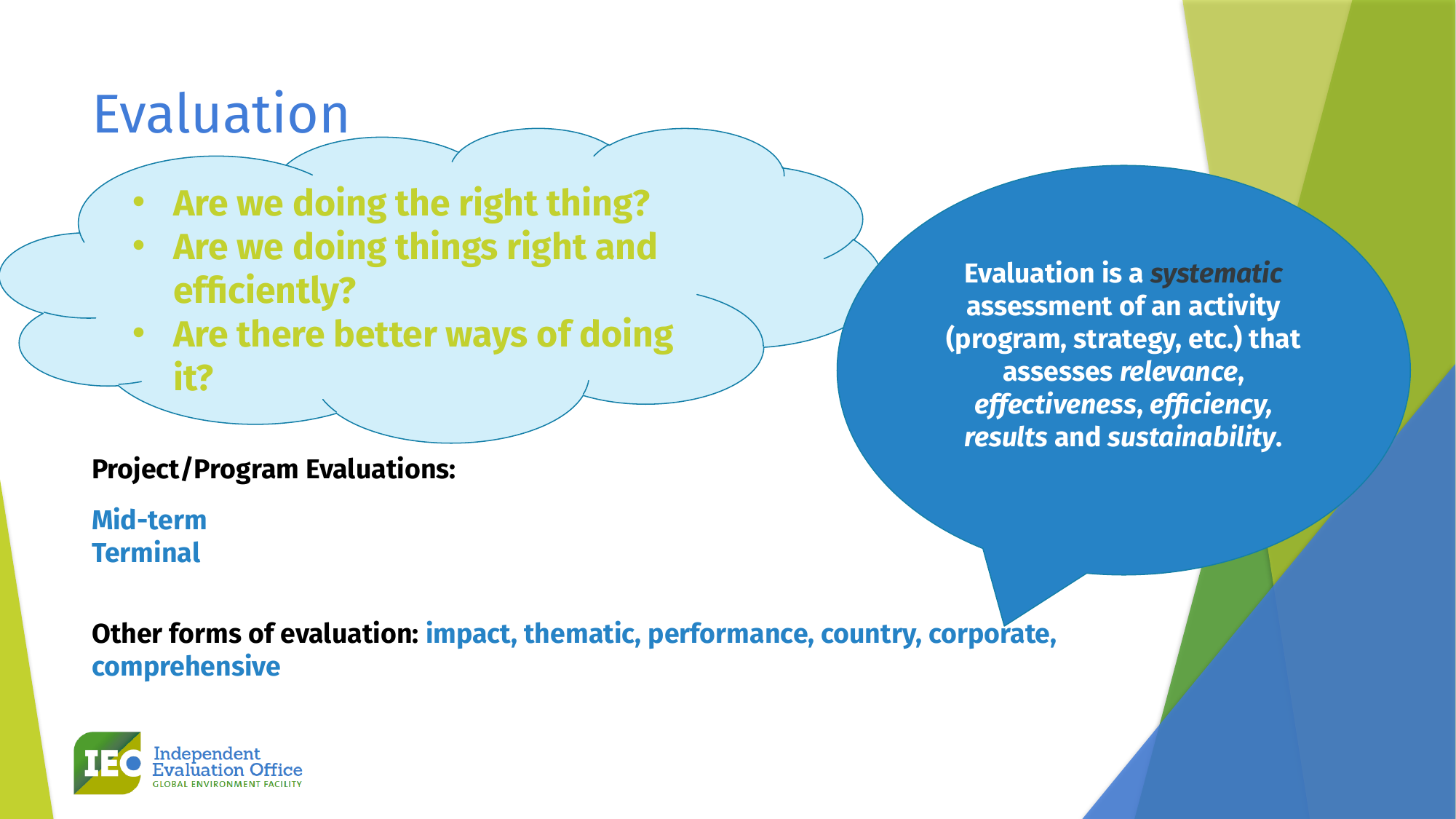

# Evaluation

Are we doing the right thing?
Are we doing things right and efficiently?
Are there better ways of doing it?

Evaluation is a systematic assessment of an activity (program, strategy, etc.) that assesses relevance, effectiveness, efficiency, results and sustainability.

Project/Program Evaluations:
Mid-term
Terminal

Other forms of evaluation: impact, thematic, performance, country, corporate, comprehensive